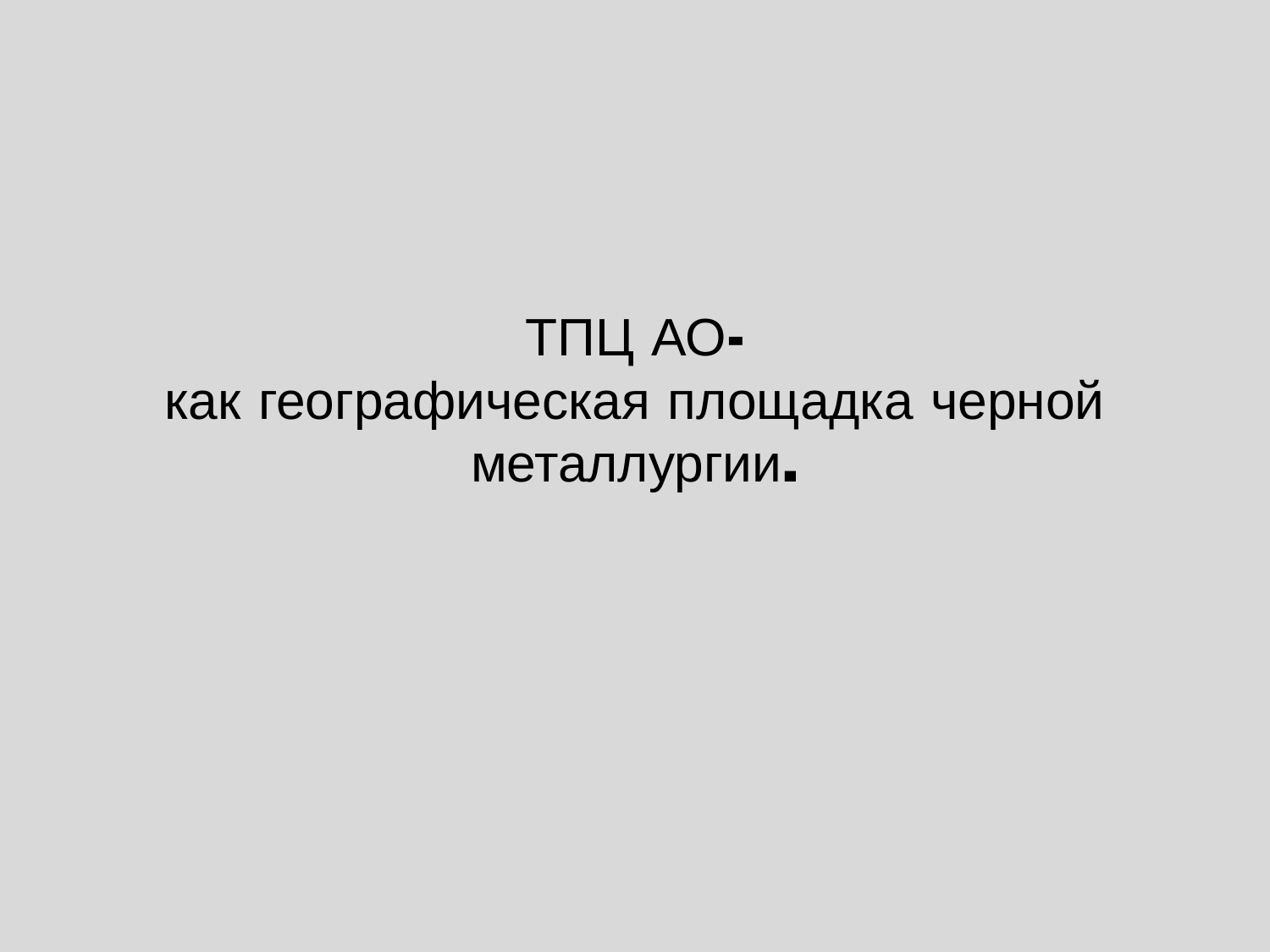

# ТПЦ АО- как географическая площадка черной металлургии.